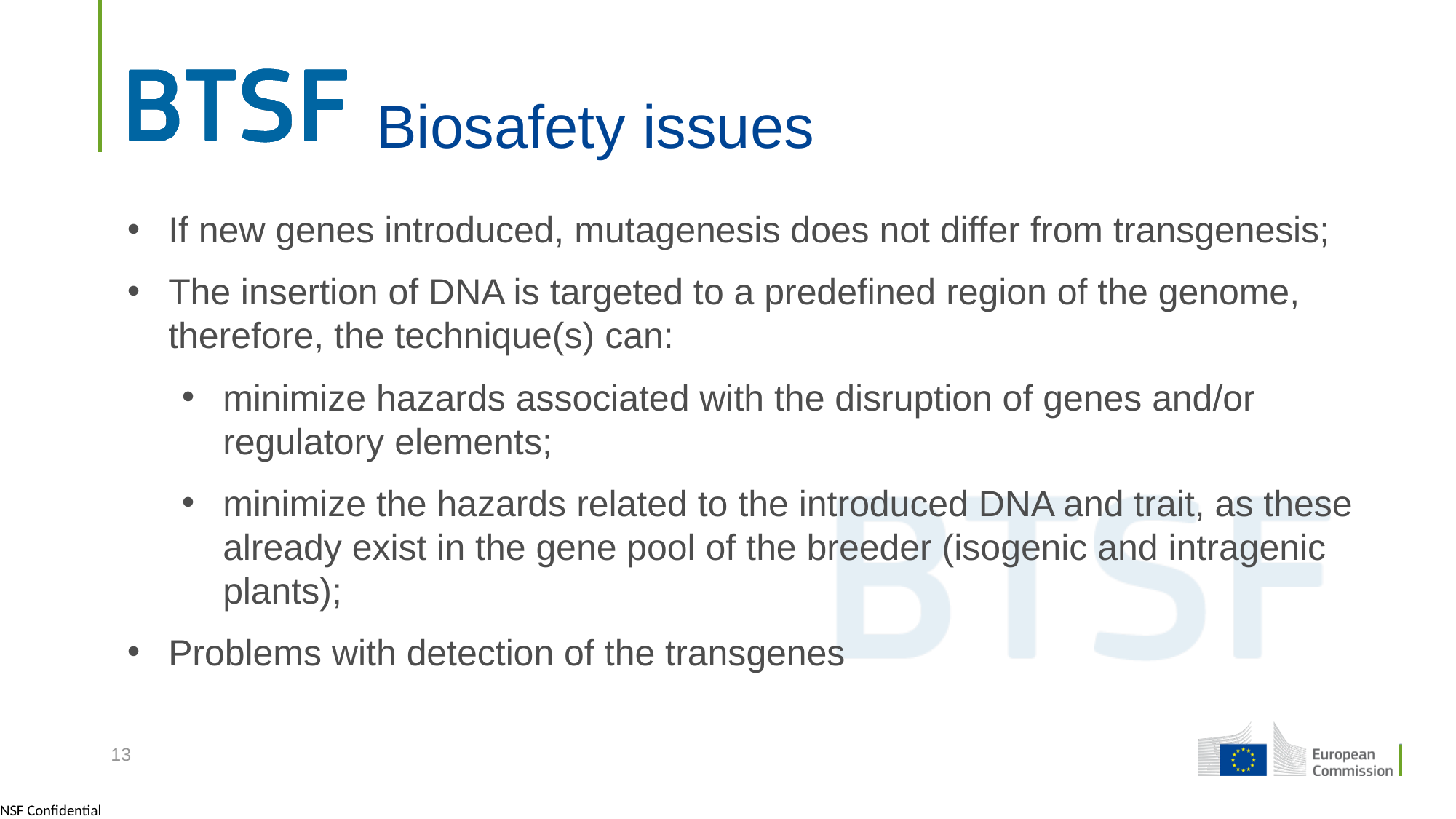

# Biosafety issues
If new genes introduced, mutagenesis does not differ from transgenesis;
The insertion of DNA is targeted to a predefined region of the genome, therefore, the technique(s) can:
minimize hazards associated with the disruption of genes and/or regulatory elements;
minimize the hazards related to the introduced DNA and trait, as these already exist in the gene pool of the breeder (isogenic and intragenic plants);
Problems with detection of the transgenes

13